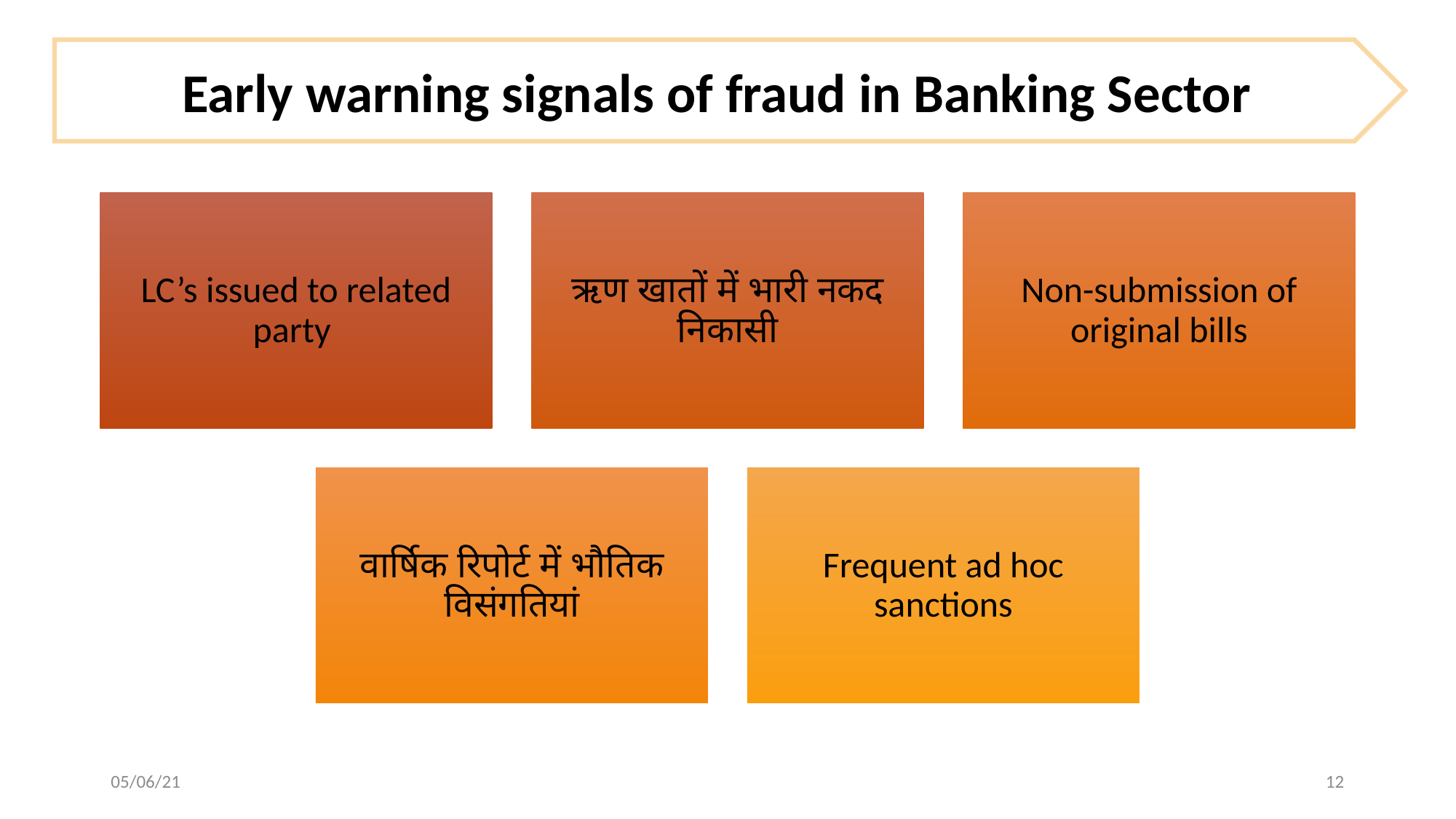

# .
Early warning signals of fraud in Banking Sector
LC’s issued to related party
ऋण खातों में भारी नकद निकासी
Non-submission of original bills
वार्षिक रिपोर्ट में भौतिक विसंगतियां
Frequent ad hoc sanctions
05/06/21
12